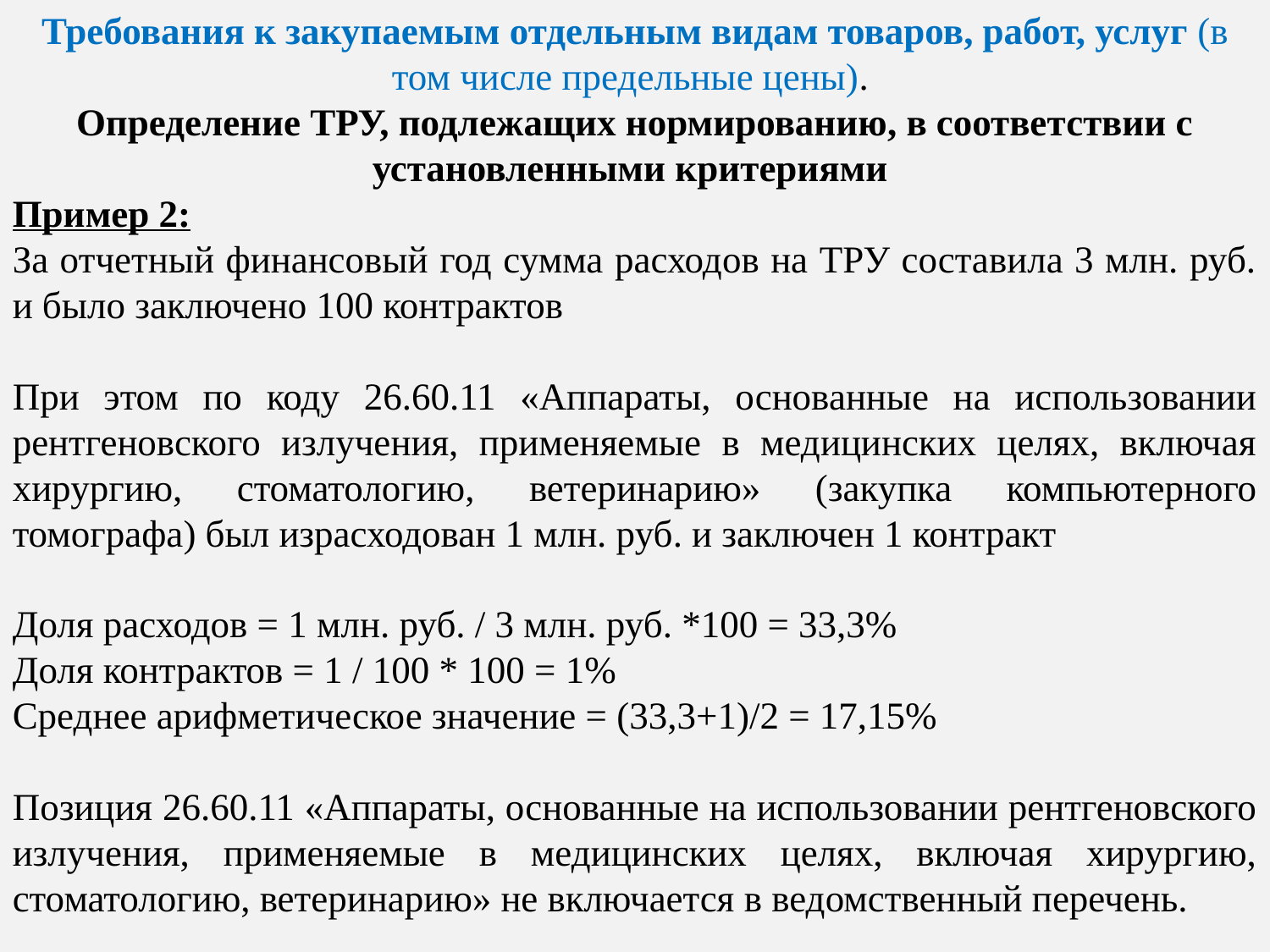

Требования к закупаемым отдельным видам товаров, работ, услуг (в том числе предельные цены).
Определение ТРУ, подлежащих нормированию, в соответствии с установленными критериями
Пример 2:
За отчетный финансовый год сумма расходов на ТРУ составила 3 млн. руб. и было заключено 100 контрактов

При этом по коду 26.60.11 «Аппараты, основанные на использовании рентгеновского излучения, применяемые в медицинских целях, включая хирургию, стоматологию, ветеринарию» (закупка компьютерного томографа) был израсходован 1 млн. руб. и заключен 1 контракт

Доля расходов = 1 млн. руб. / 3 млн. руб. *100 = 33,3%
Доля контрактов = 1 / 100 * 100 = 1%
Среднее арифметическое значение = (33,3+1)/2 = 17,15%

Позиция 26.60.11 «Аппараты, основанные на использовании рентгеновского излучения, применяемые в медицинских целях, включая хирургию, стоматологию, ветеринарию» не включается в ведомственный перечень.